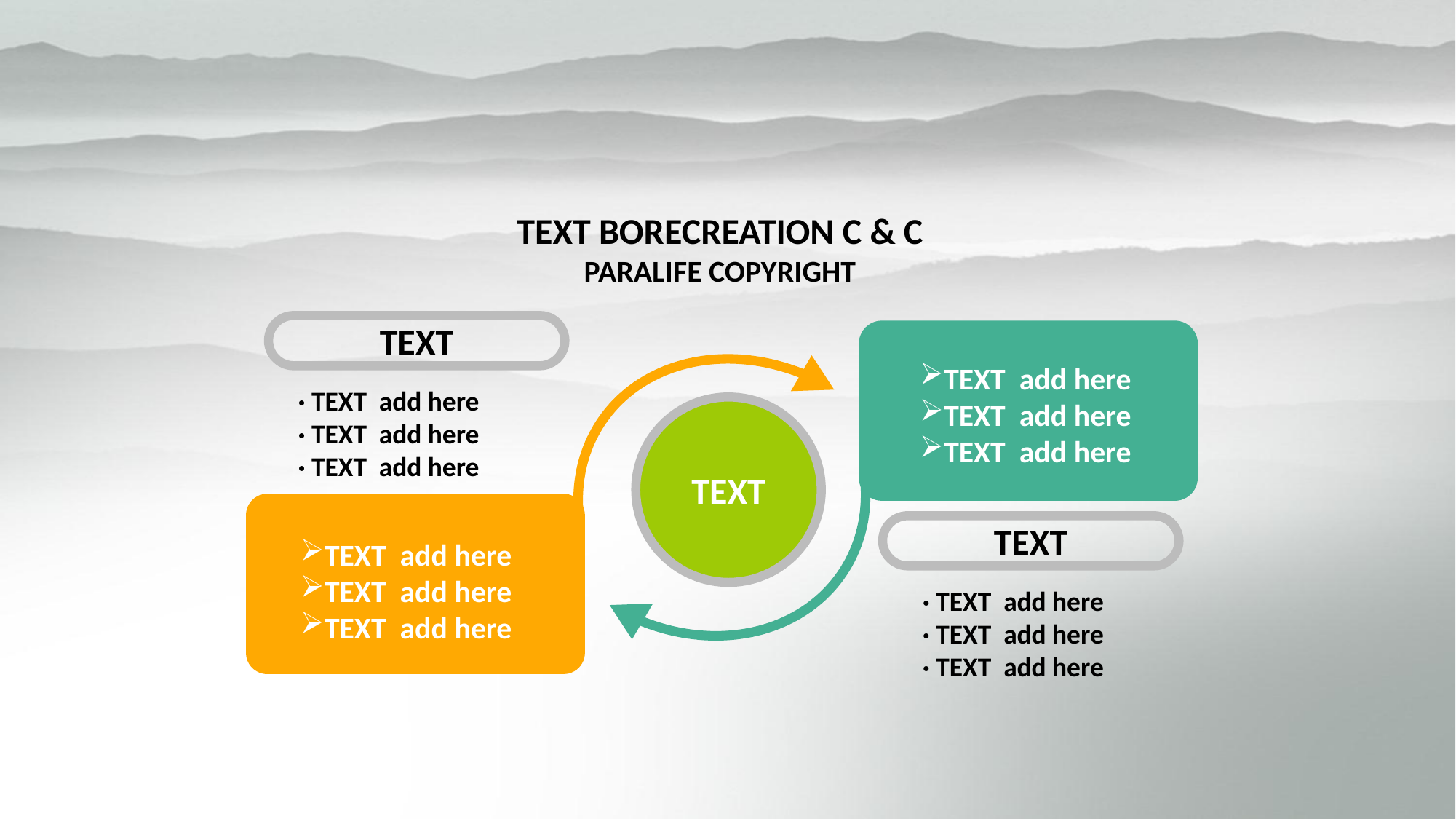

#
TEXT BORECREATION C & C
PARALIFE COPYRIGHT

TEXT

TEXT  add here
TEXT  add here
TEXT  add here
· TEXT  add here
· TEXT  add here
· TEXT  add here
TEXT
TEXT
TEXT  add here
TEXT  add here
TEXT  add here
· TEXT  add here
· TEXT  add here
· TEXT  add here